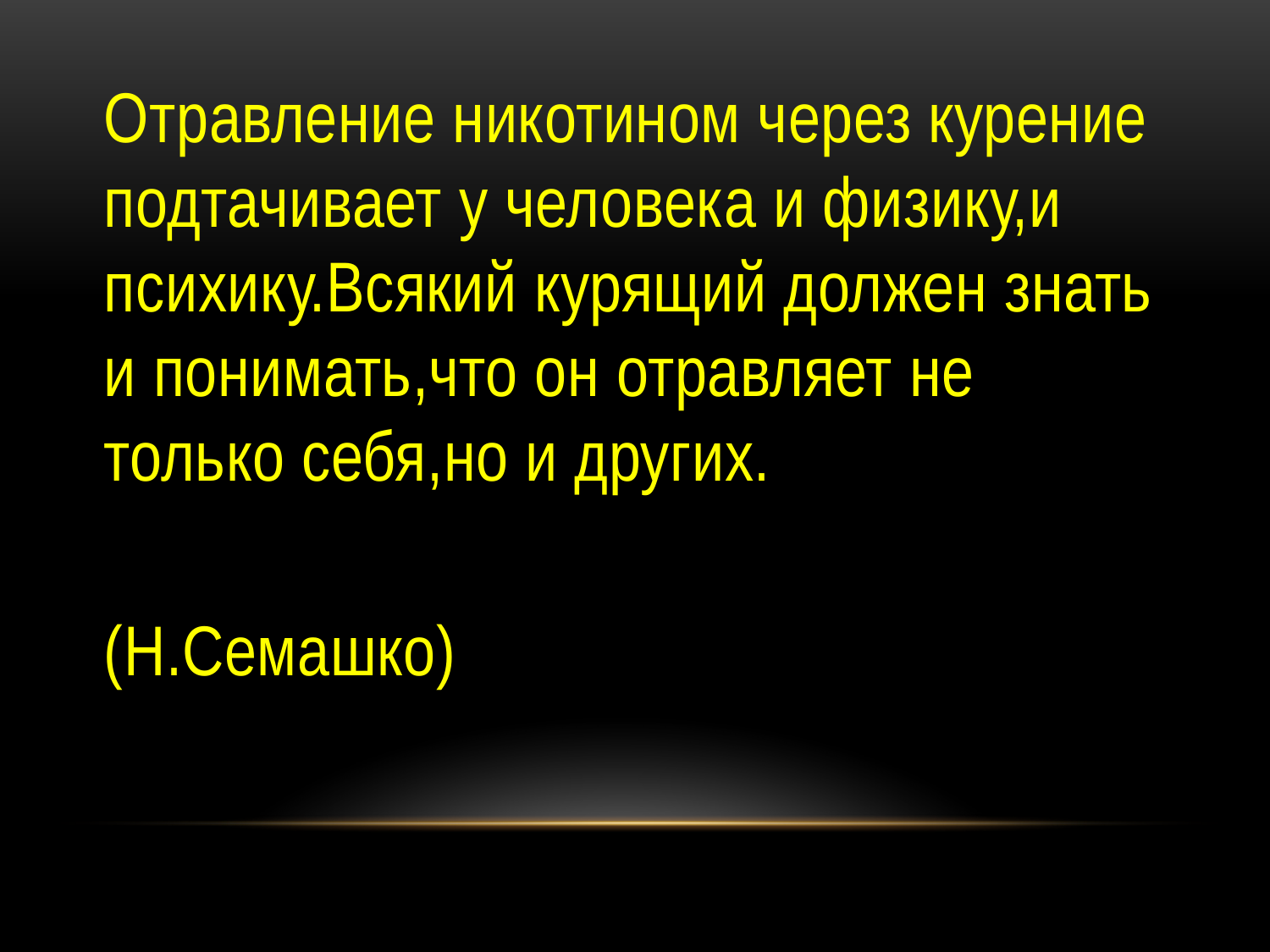

Отравление никотином через курение подтачивает у человека и физику,и психику.Всякий курящий должен знать и понимать,что он отравляет не только себя,но и других.
                                                      (Н.Семашко)